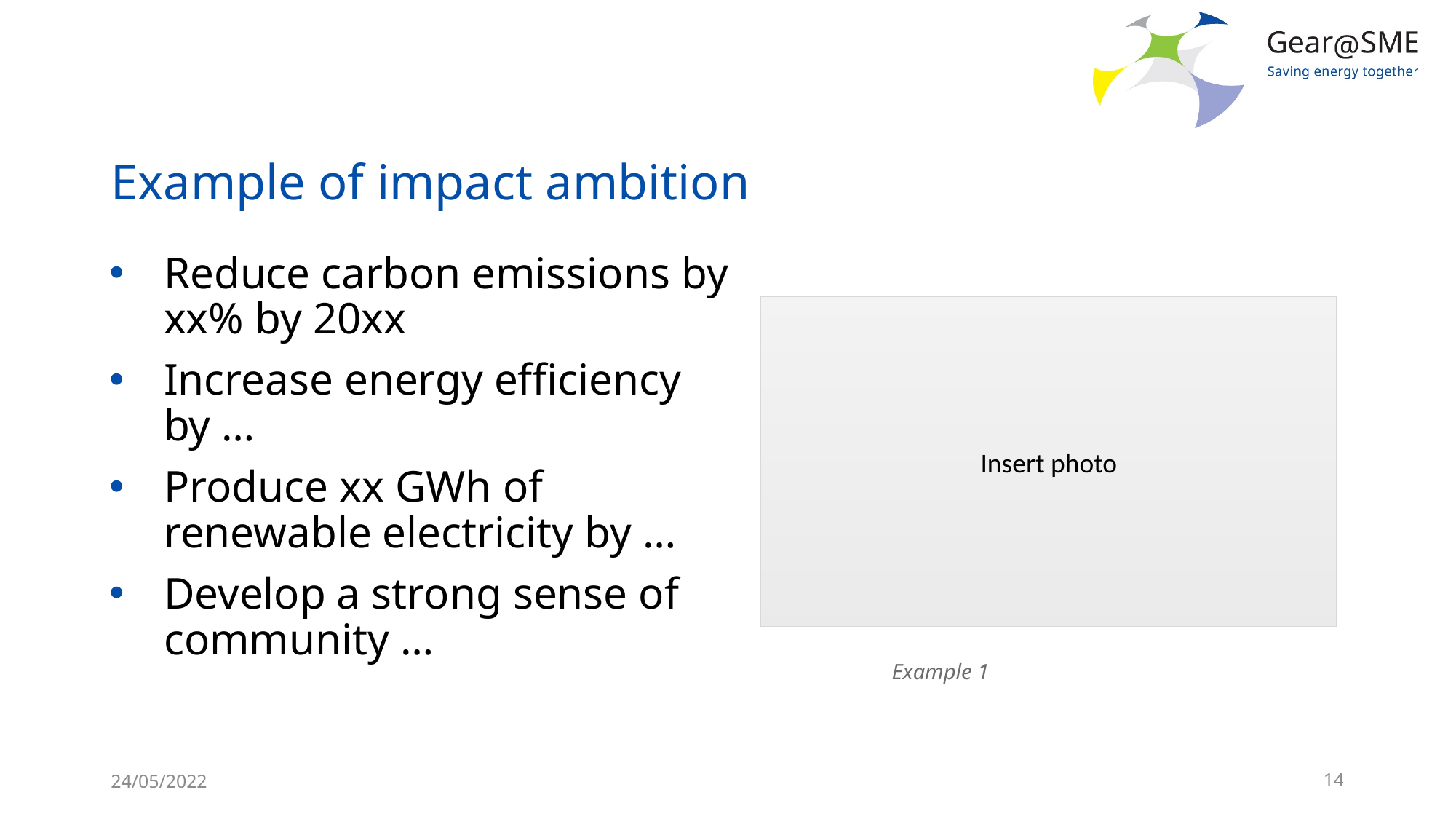

# Example of impact ambition
Reduce carbon emissions by xx% by 20xx
Increase energy efficiency by …
Produce xx GWh of renewable electricity by …
Develop a strong sense of community …

Insert photo
Example 1

24/05/2022
14